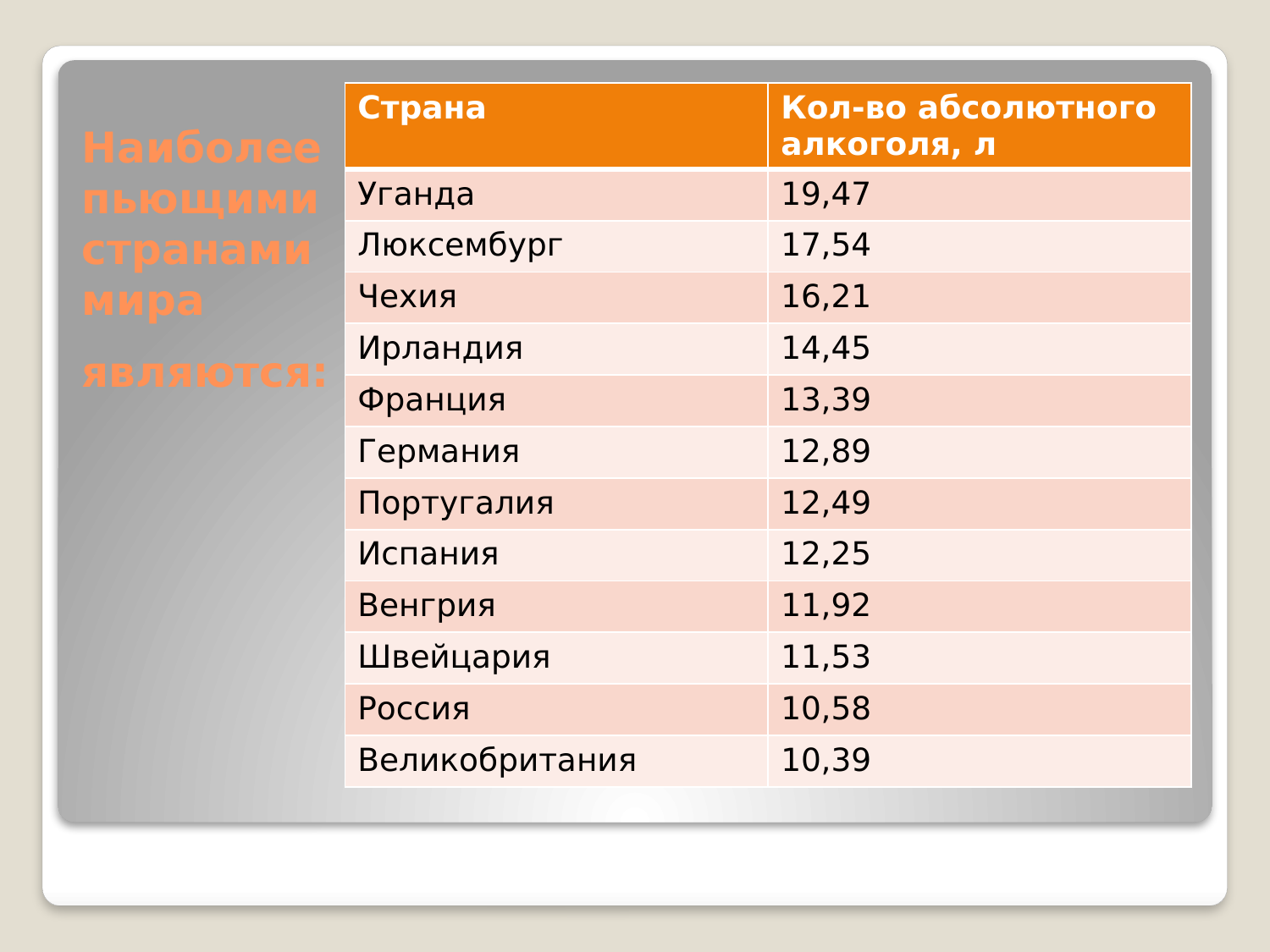

# Наиболее пьющими странами мира являются:
| Страна | Кол-во абсолютного алкоголя, л |
| --- | --- |
| Уганда | 19,47 |
| Люксембург | 17,54 |
| Чехия | 16,21 |
| Ирландия | 14,45 |
| Франция | 13,39 |
| Германия | 12,89 |
| Португалия | 12,49 |
| Испания | 12,25 |
| Венгрия | 11,92 |
| Швейцария | 11,53 |
| Россия | 10,58 |
| Великобритания | 10,39 |